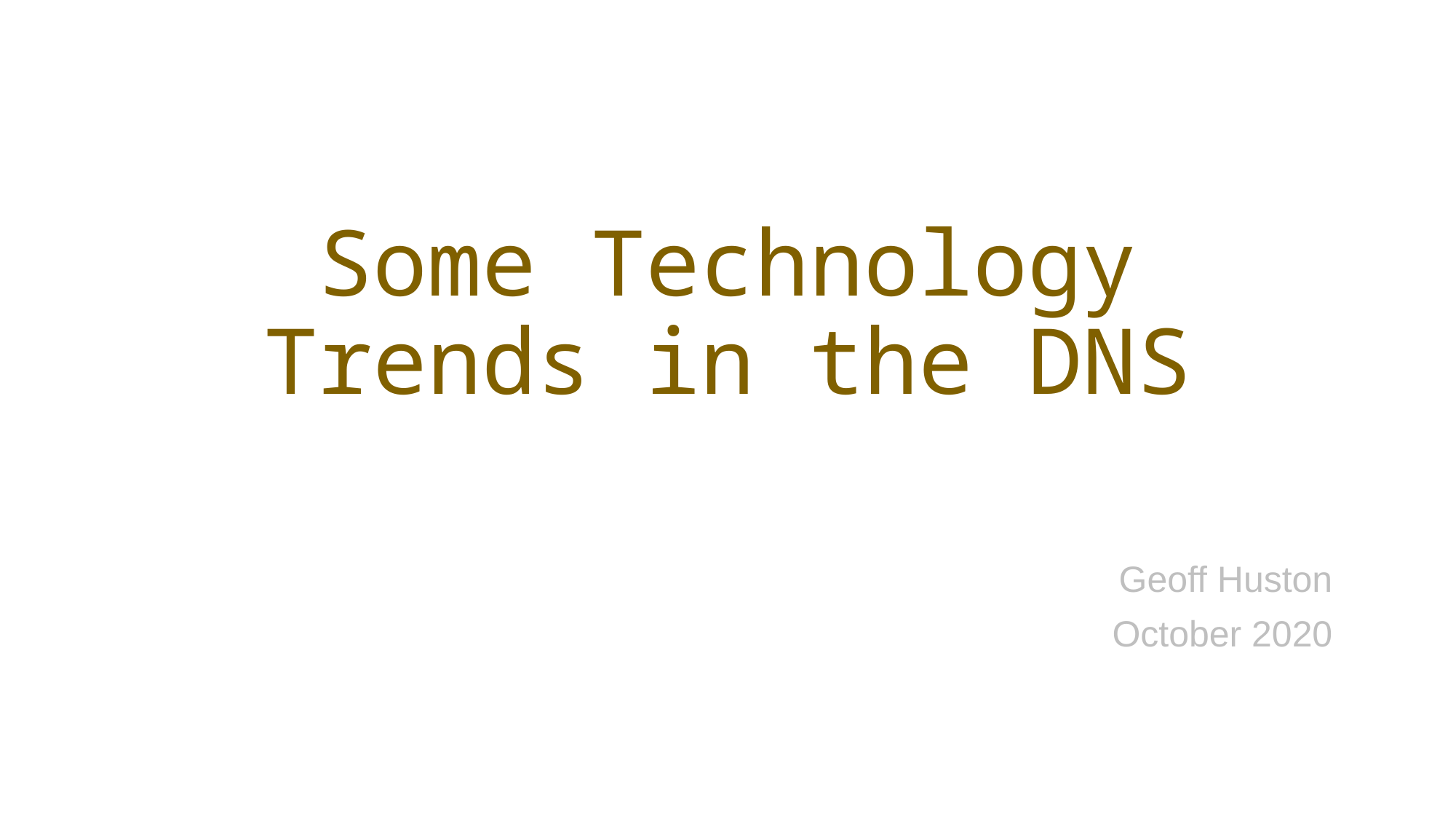

# Some Technology Trends in the DNS
Geoff Huston
October 2020